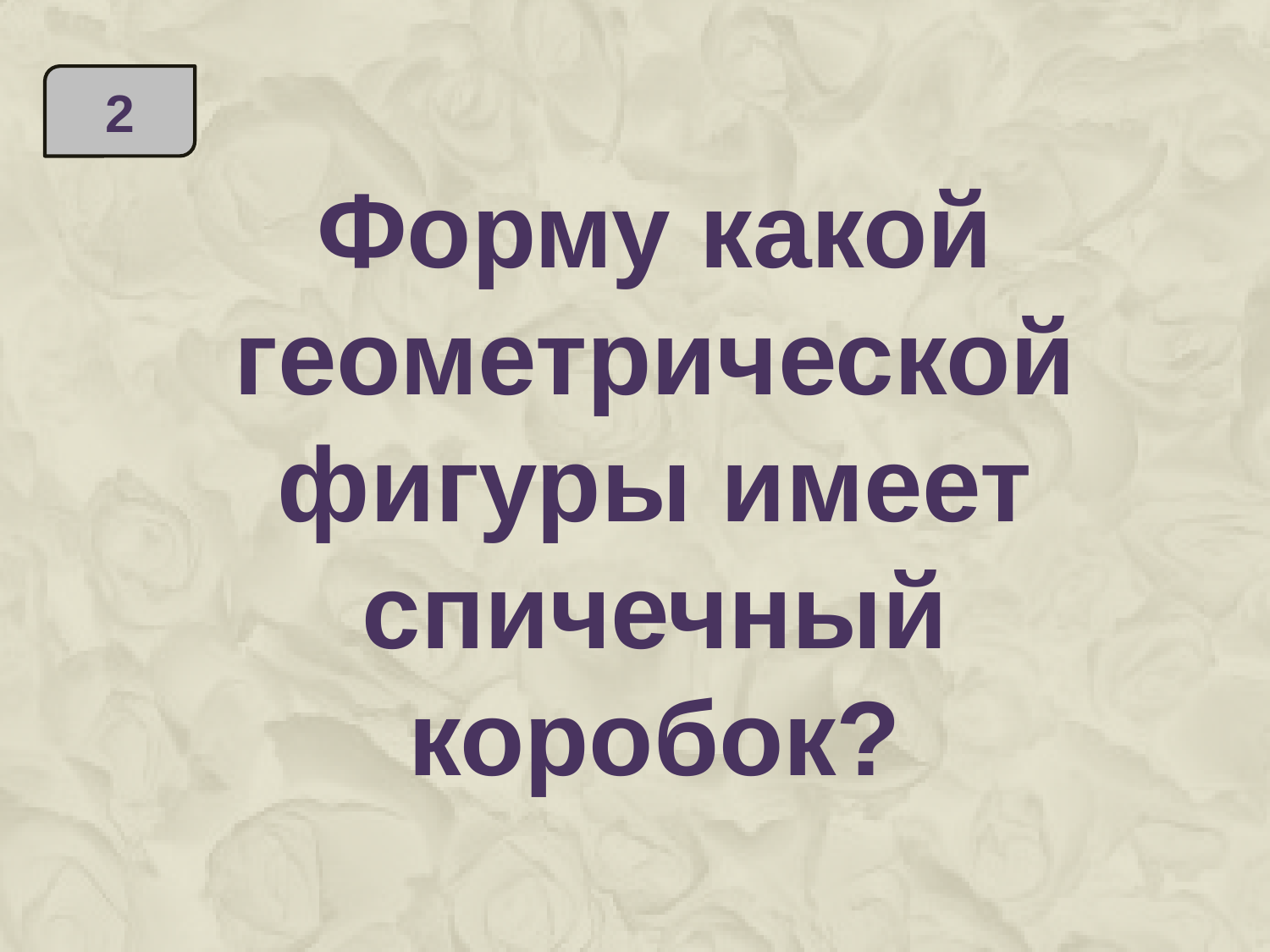

2
Форму какой геометрической фигуры имеет спичечный коробок?